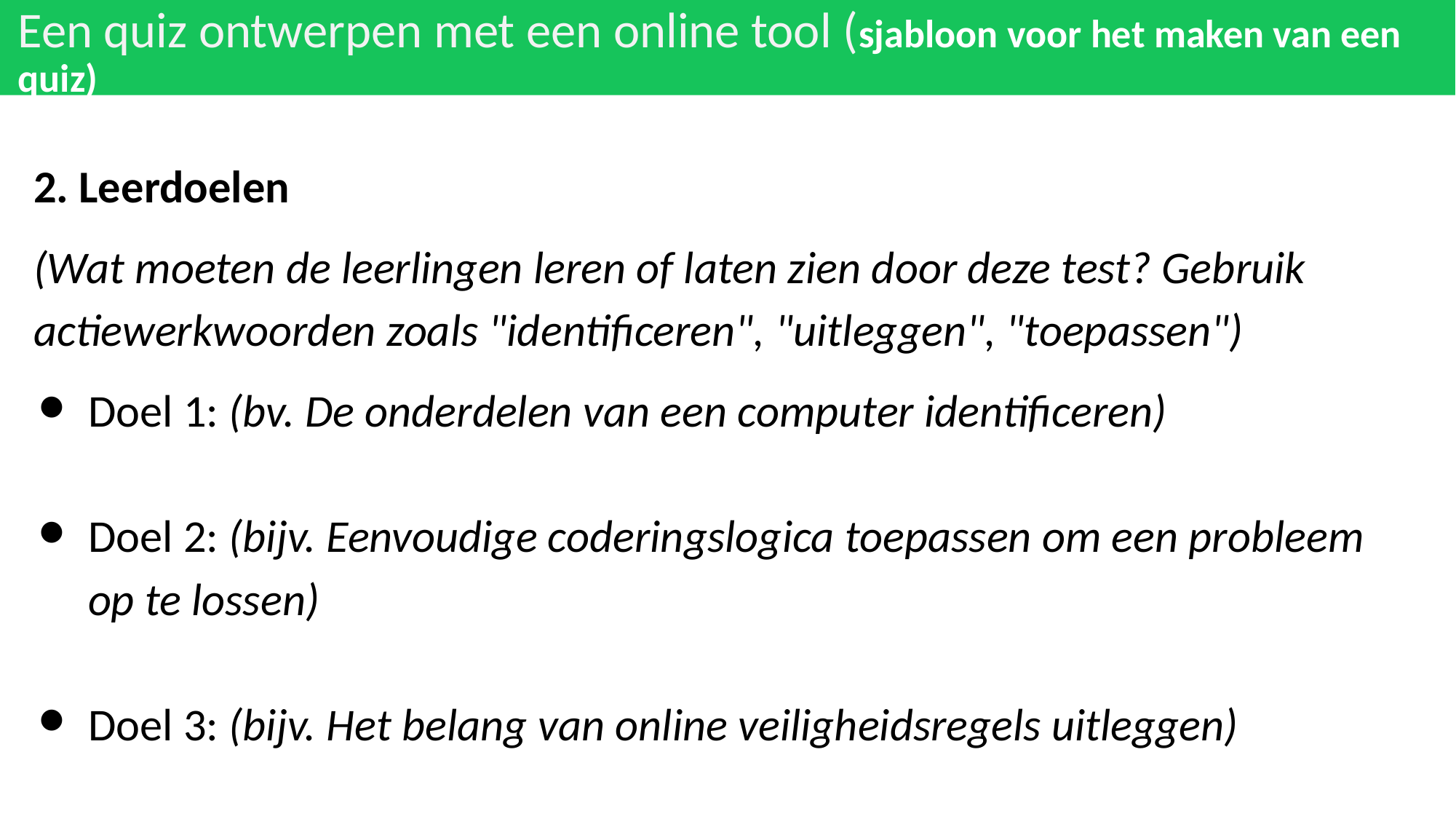

# Een quiz ontwerpen met een online tool (sjabloon voor het maken van een quiz)
2. Leerdoelen
(Wat moeten de leerlingen leren of laten zien door deze test? Gebruik actiewerkwoorden zoals "identificeren", "uitleggen", "toepassen")
Doel 1: (bv. De onderdelen van een computer identificeren)
Doel 2: (bijv. Eenvoudige coderingslogica toepassen om een probleem op te lossen)
Doel 3: (bijv. Het belang van online veiligheidsregels uitleggen)